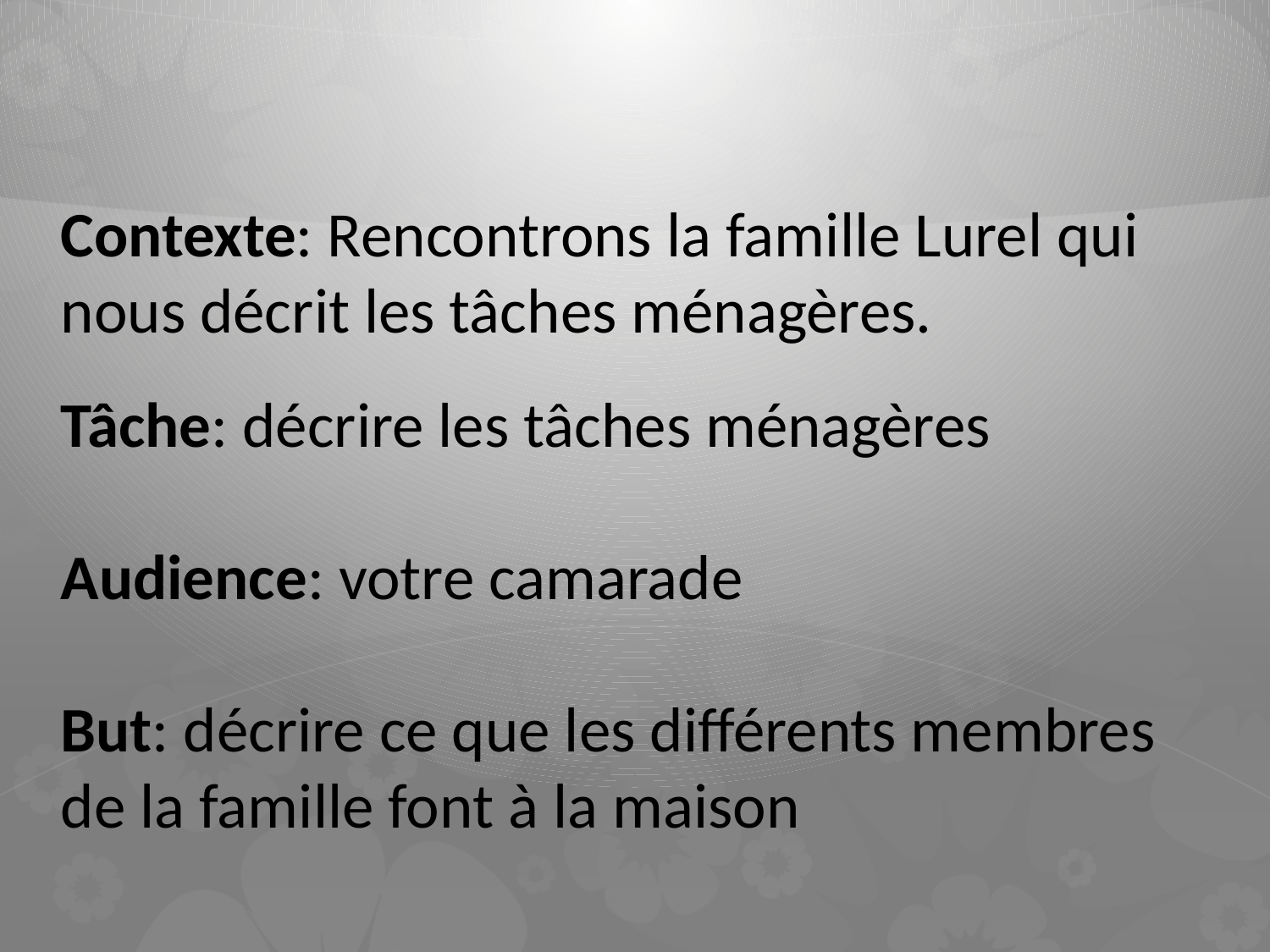

Contexte: Rencontrons la famille Lurel qui nous décrit les tâches ménagères.

Tâche: décrire les tâches ménagères

Audience: votre camarade

But: décrire ce que les différents membres de la famille font à la maison